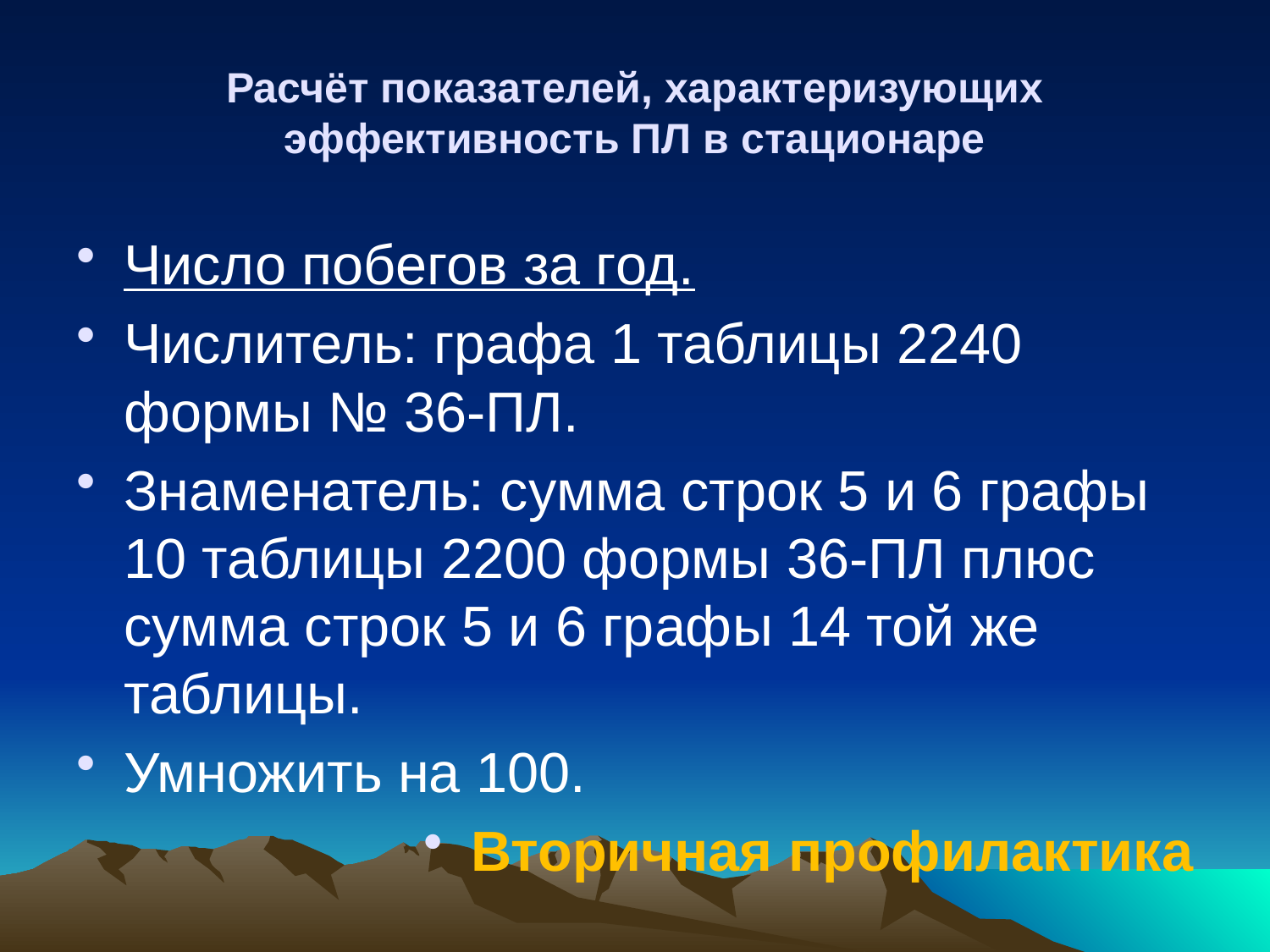

# Расчёт показателей, характеризующих эффективность ПЛ в стационаре
Число побегов за год.
Числитель: графа 1 таблицы 2240 формы № 36-ПЛ.
Знаменатель: сумма строк 5 и 6 графы 10 таблицы 2200 формы 36-ПЛ плюс сумма строк 5 и 6 графы 14 той же таблицы.
Умножить на 100.
Вторичная профилактика